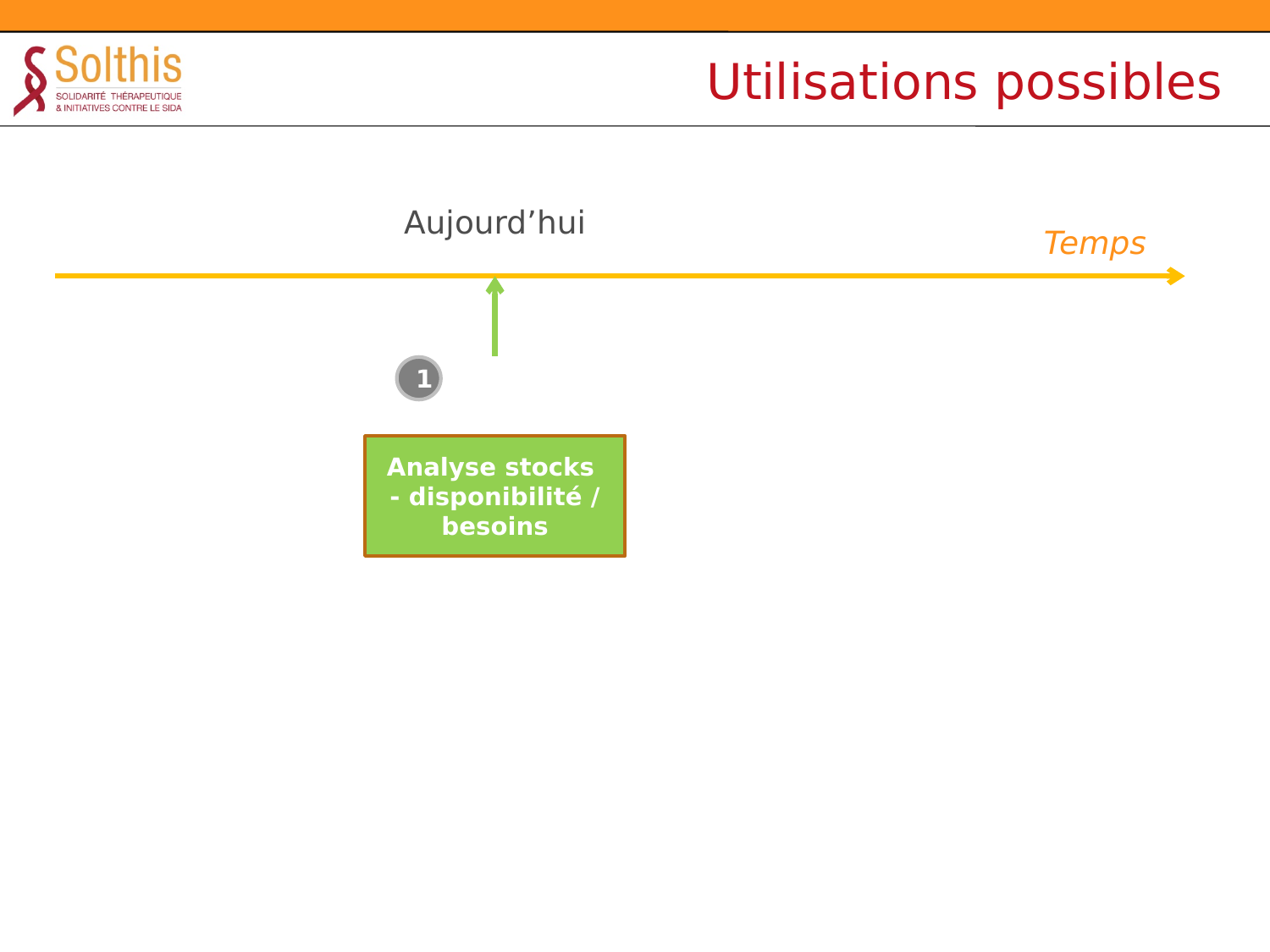

# Utilisations possibles
Aujourd’hui
Temps
1
Analyse stocks  - disponibilité / besoins